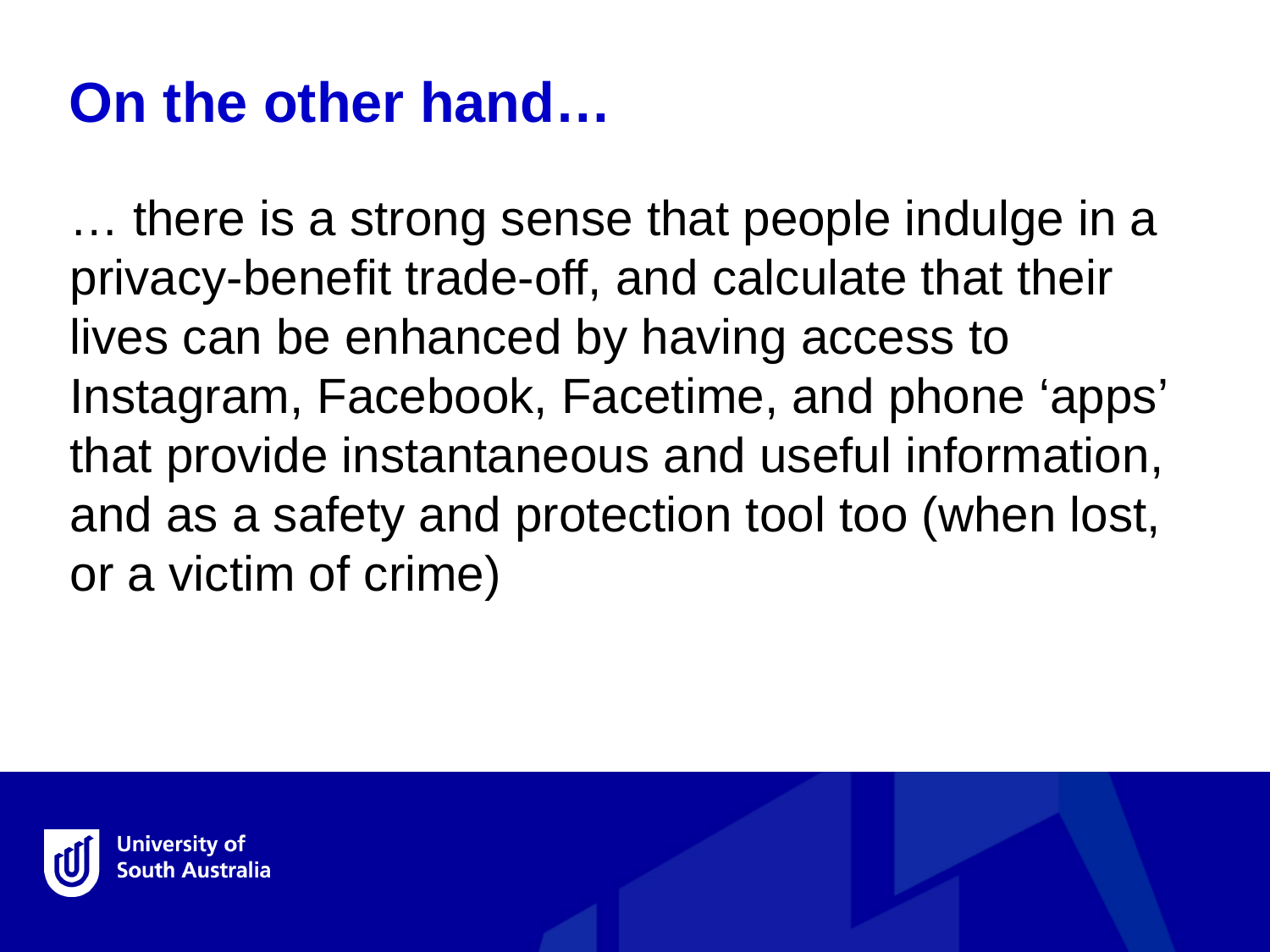

On the other hand…
… there is a strong sense that people indulge in a privacy-benefit trade-off, and calculate that their lives can be enhanced by having access to Instagram, Facebook, Facetime, and phone ‘apps’ that provide instantaneous and useful information, and as a safety and protection tool too (when lost, or a victim of crime)